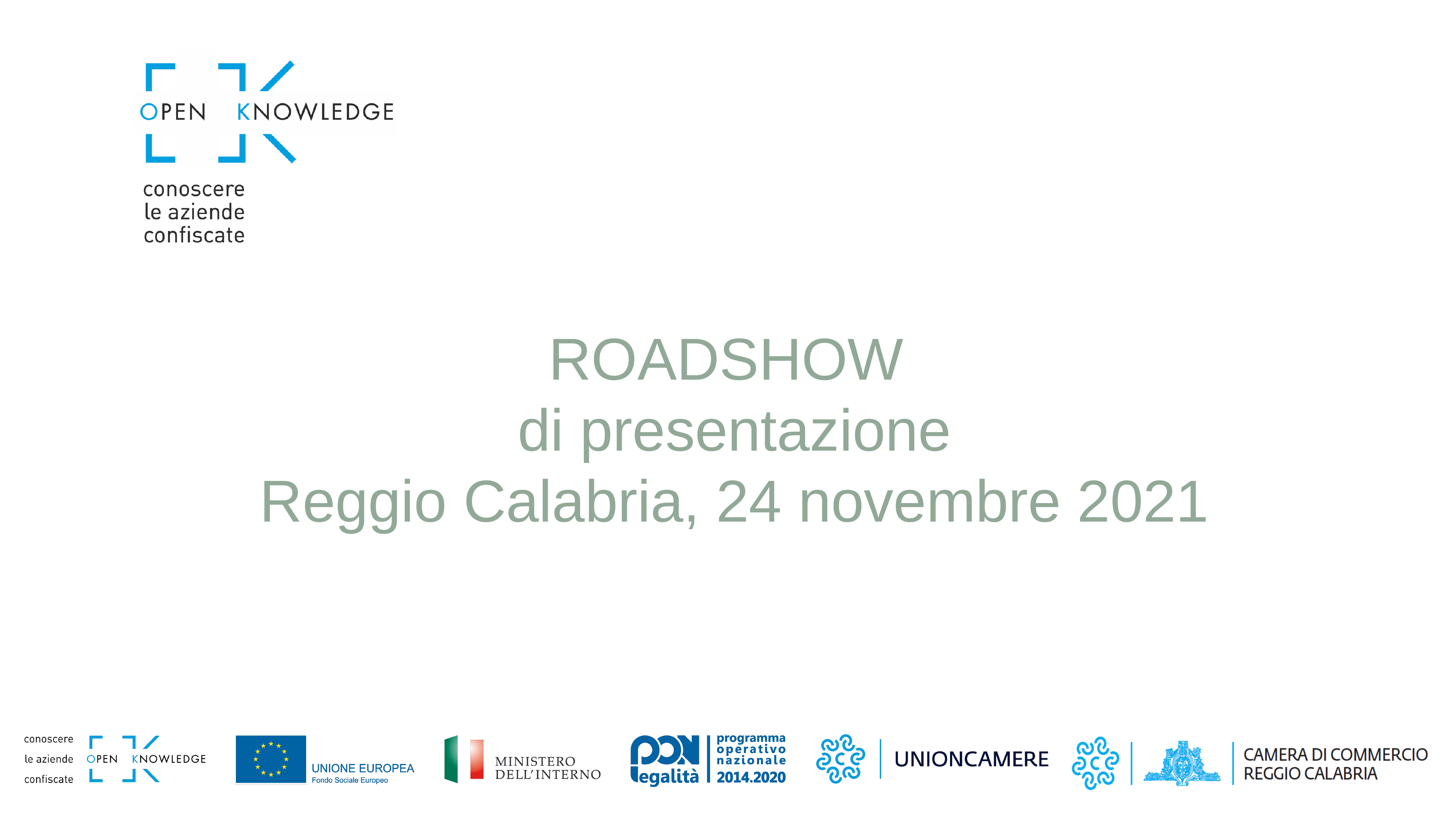

ROADSHOW
di presentazione
Reggio Calabria, 24 novembre 2021